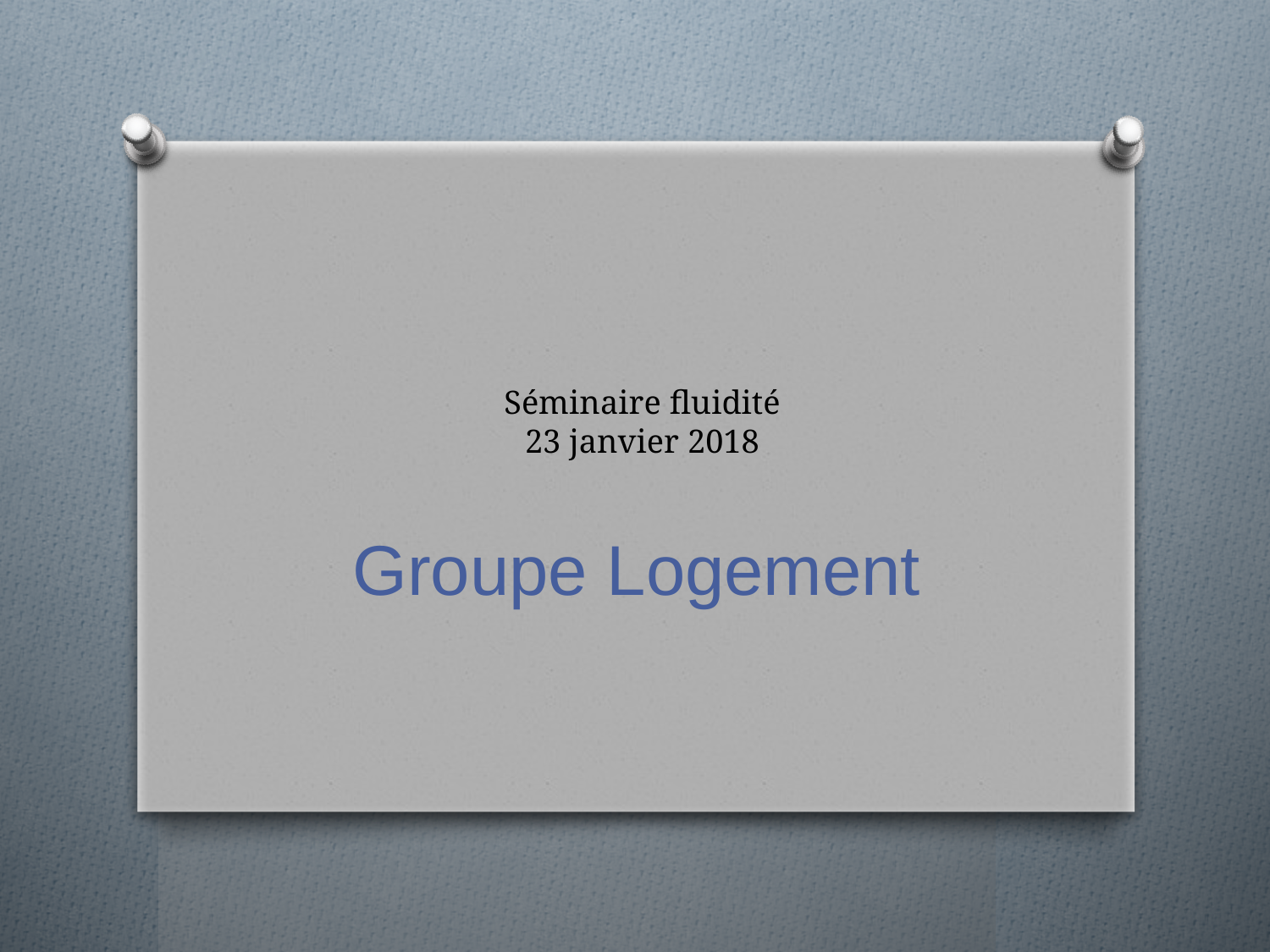

# Séminaire fluidité 23 janvier 2018
Groupe Logement